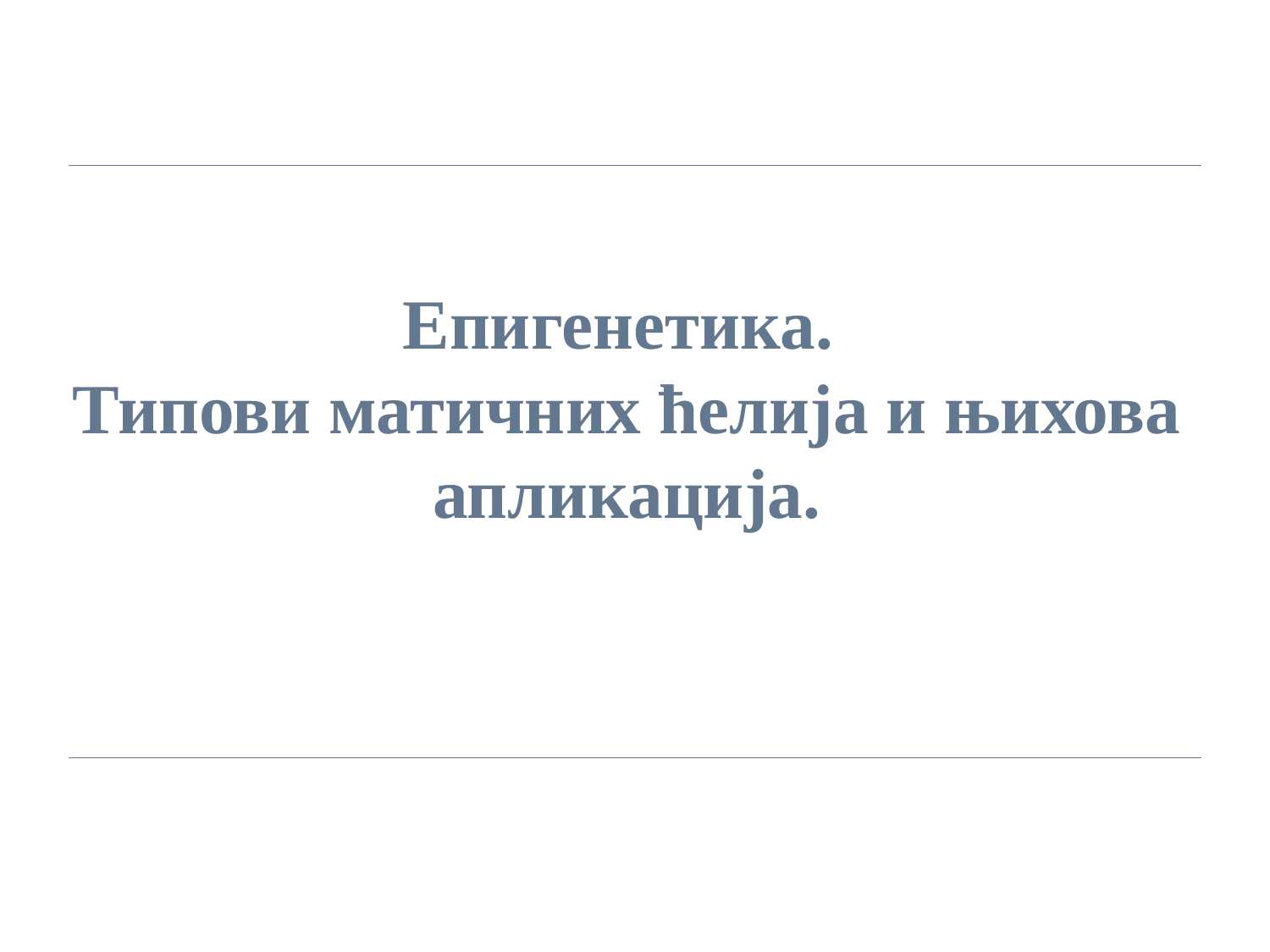

Епигенетика.
Типови матичних ћелија и њихова
апликација.